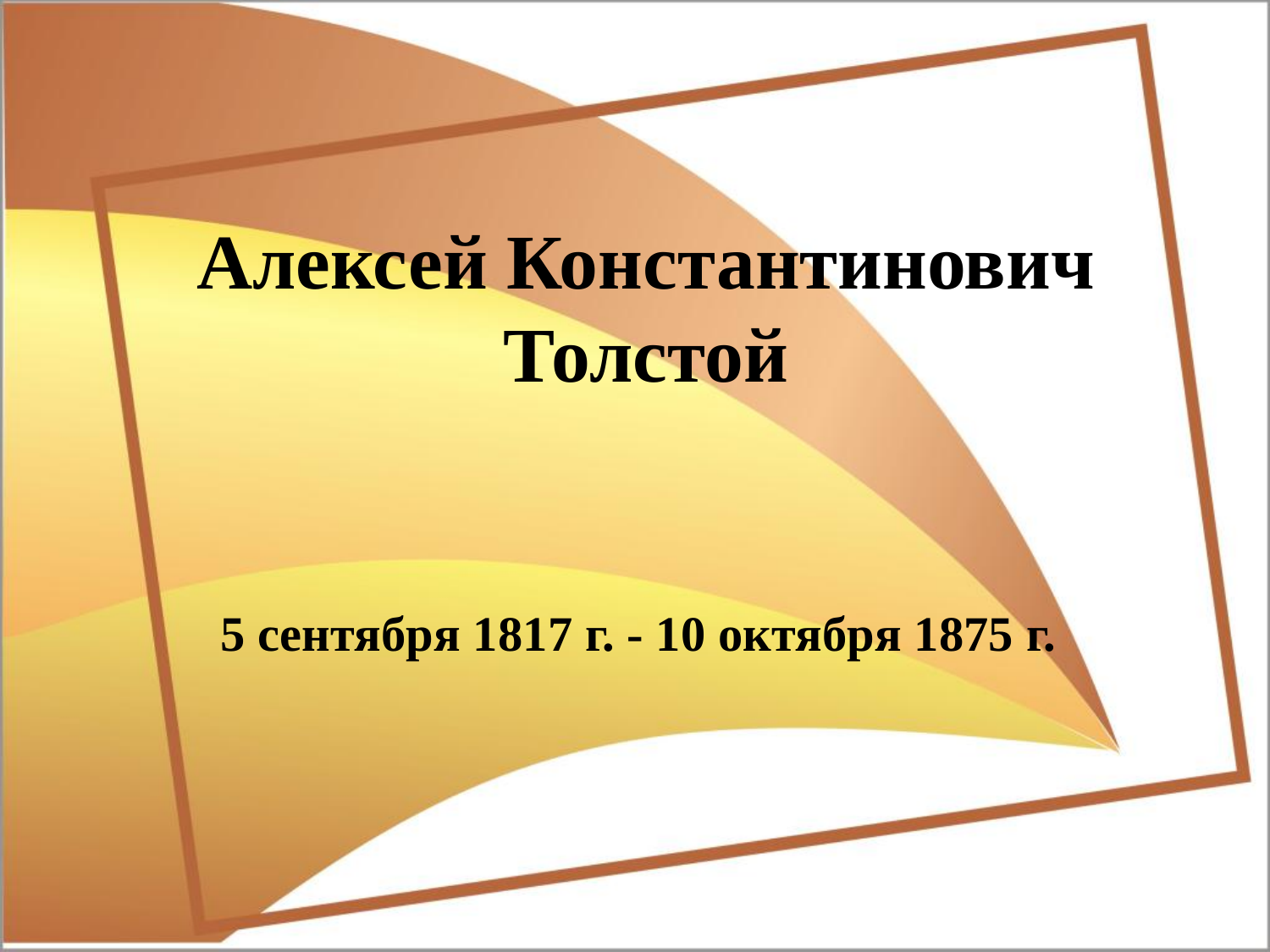

# Алексей Константинович Толстой
5 сентября 1817 г. - 10 октября 1875 г.